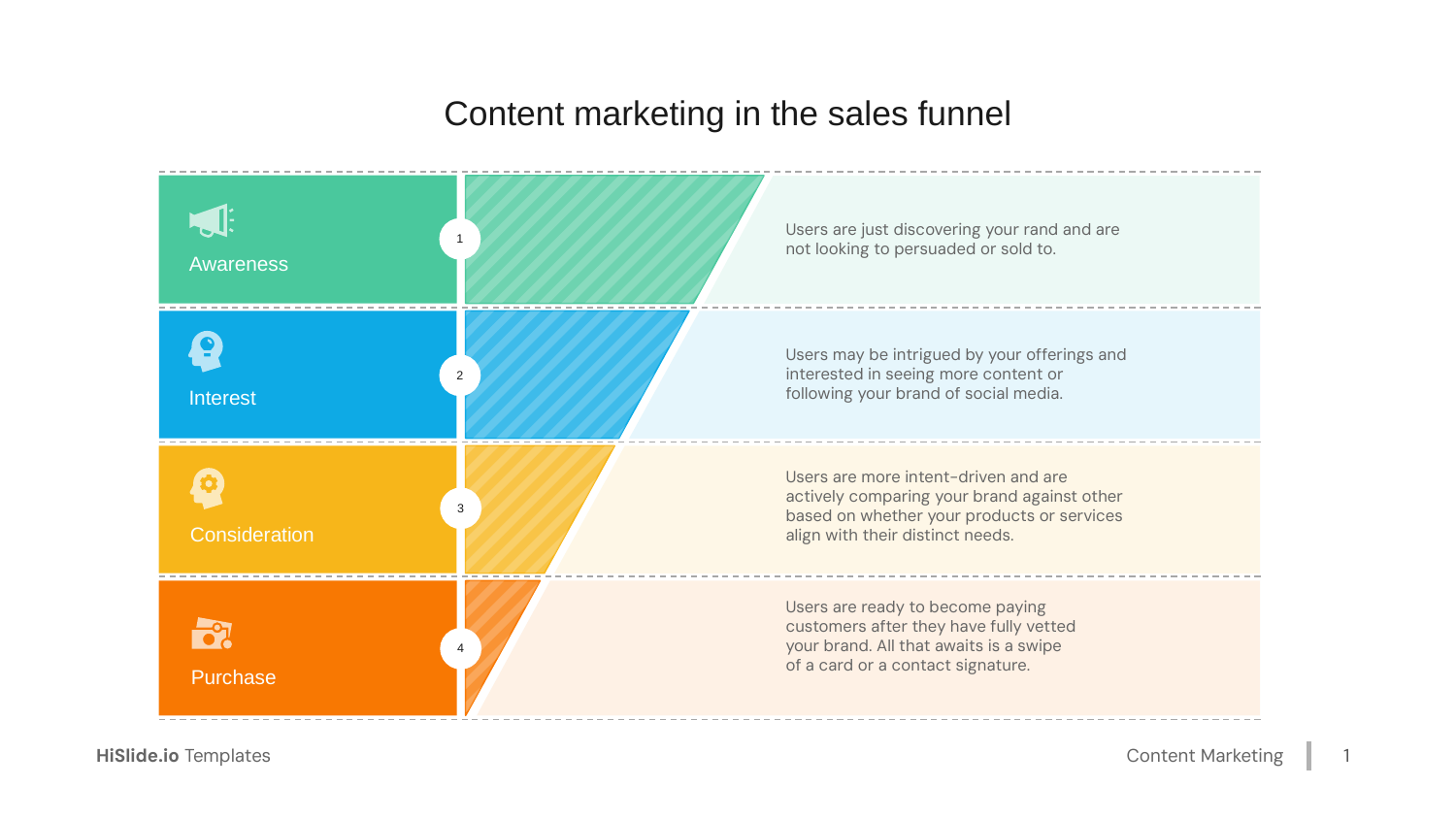

Content marketing in the sales funnel

Users are just discovering your rand and are not looking to persuaded or sold to.

1
Awareness

Users may be intrigued by your offerings and interested in seeing more content or following your brand of social media.

2
Interest

Users are more intent-driven and are actively comparing your brand against other based on whether your products or services align with their distinct needs.

3
Consideration

Users are ready to become paying customers after they have fully vetted your brand. All that awaits is a swipe of a card or a contact signature.

4
Purchase
1